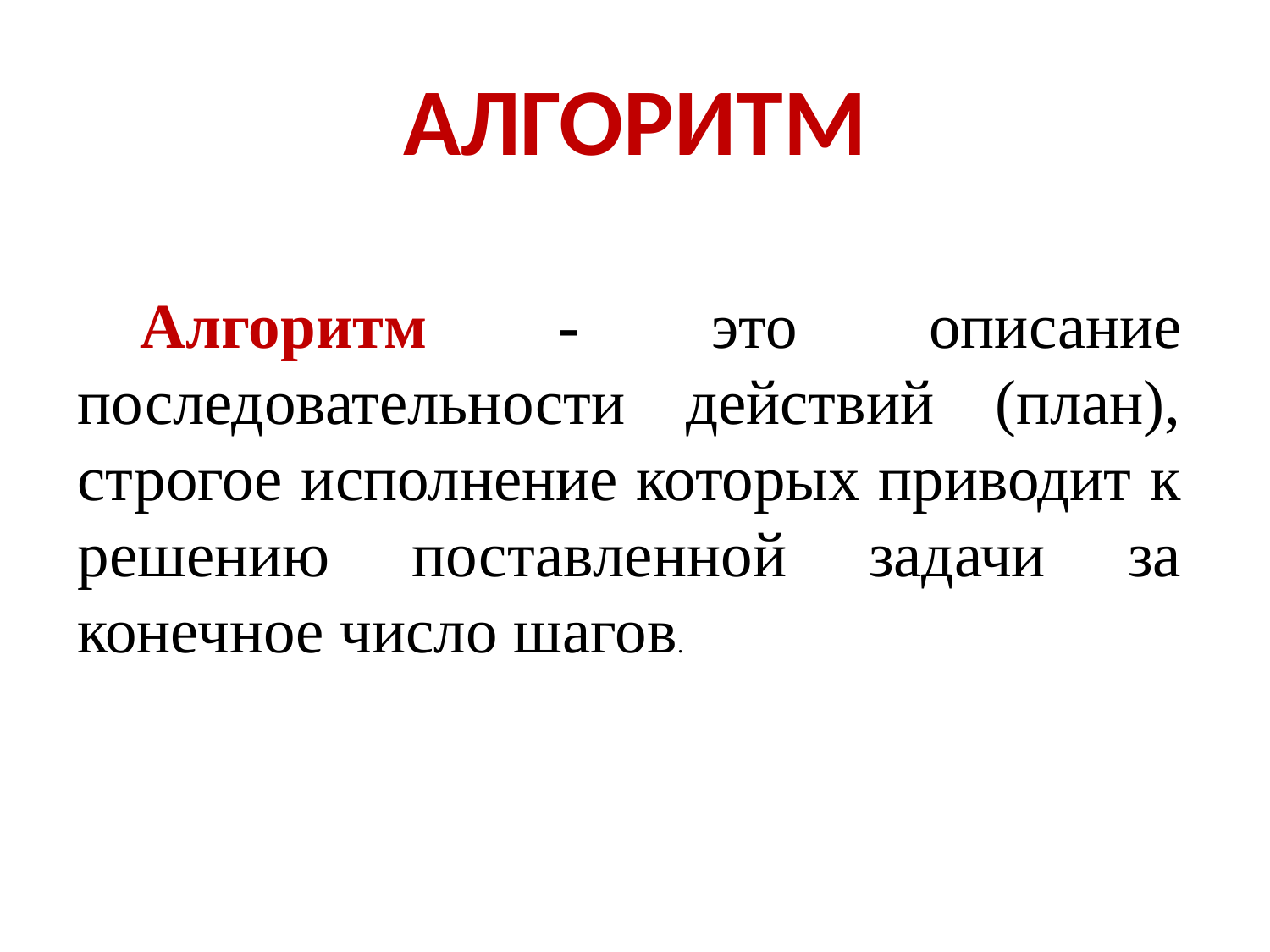

# Алгоритм
Алгоритм - это описание последовательности действий (план), строгое исполнение которых приводит к решению поставленной задачи за конечное число шагов.